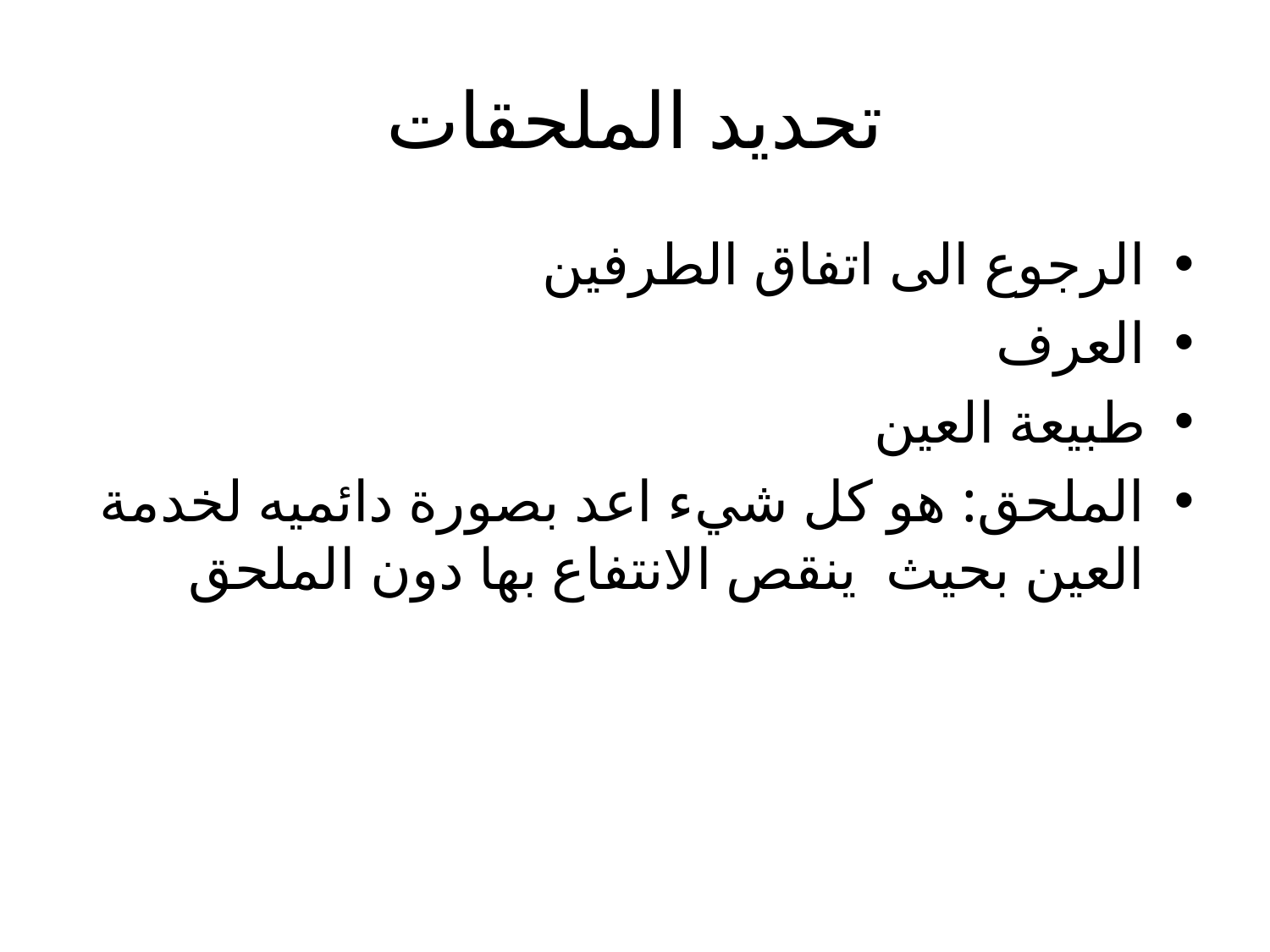

# تحديد الملحقات
الرجوع الى اتفاق الطرفين
العرف
طبيعة العين
الملحق: هو كل شيء اعد بصورة دائميه لخدمة العين بحيث  ينقص الانتفاع بها دون الملحق